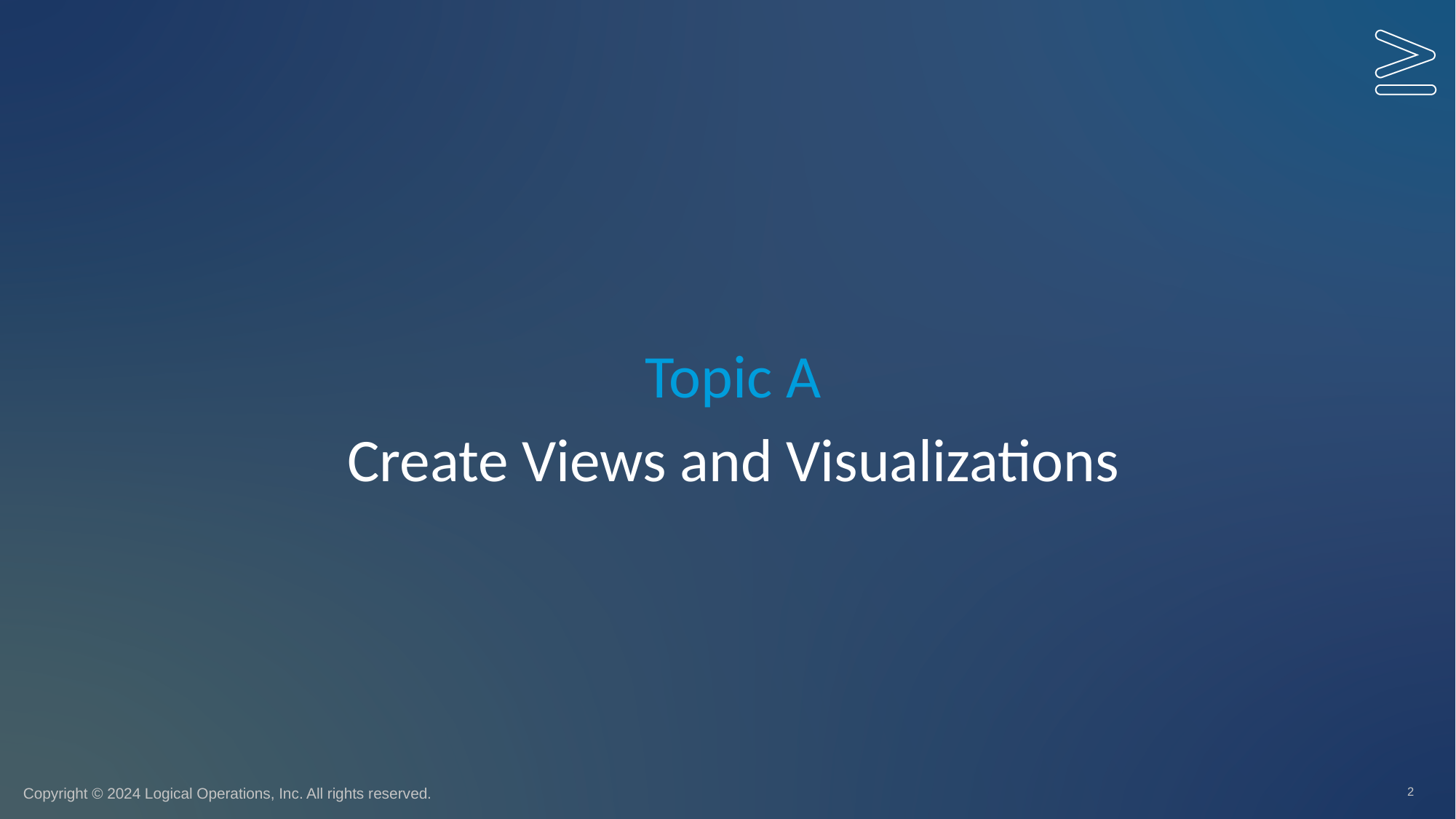

Topic A
# Create Views and Visualizations
2